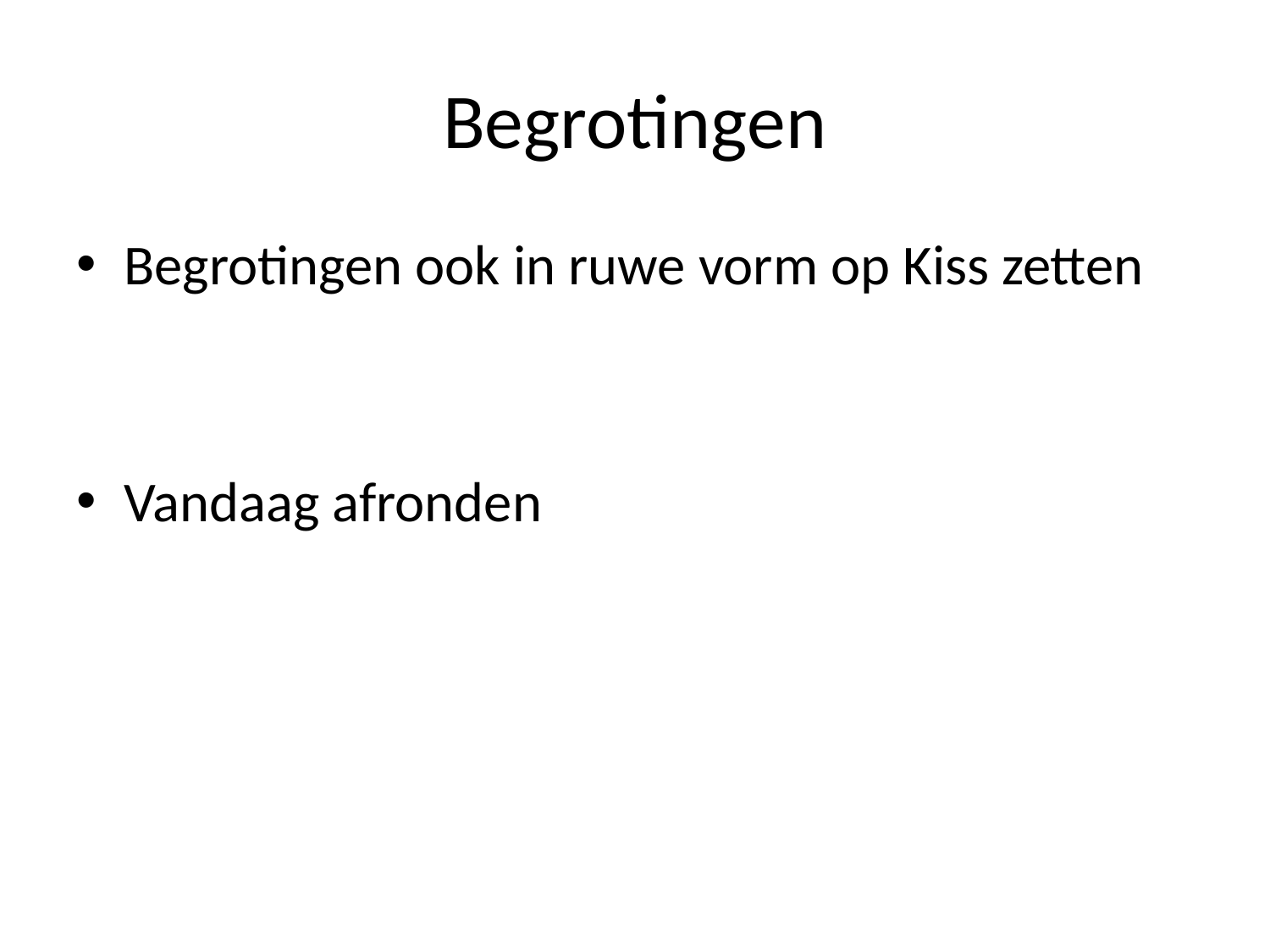

# Begrotingen
Begrotingen ook in ruwe vorm op Kiss zetten

Vandaag afronden